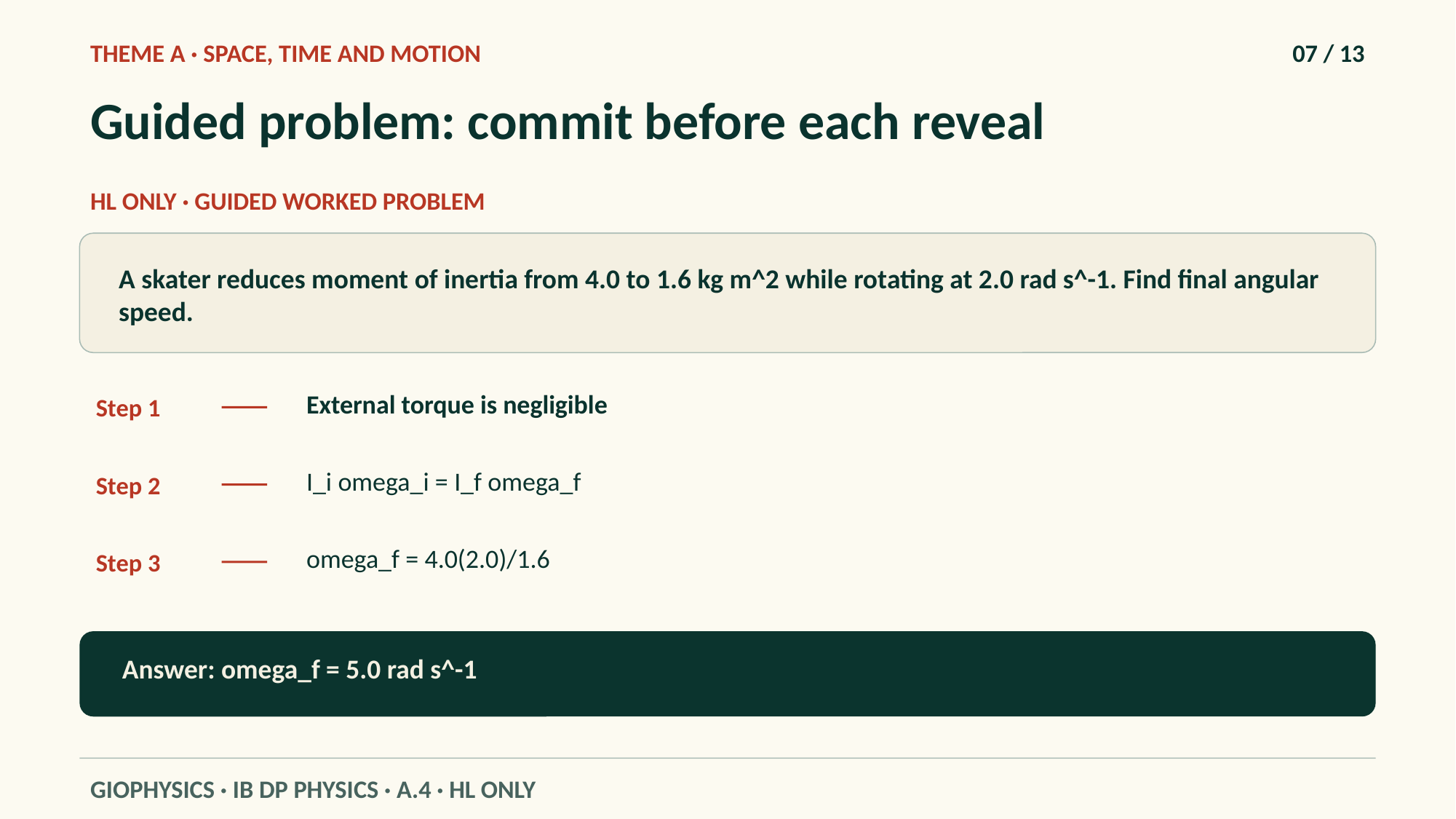

THEME A · SPACE, TIME AND MOTION
07 / 13
Guided problem: commit before each reveal
HL ONLY · GUIDED WORKED PROBLEM

A skater reduces moment of inertia from 4.0 to 1.6 kg m^2 while rotating at 2.0 rad s^-1. Find final angular speed.
External torque is negligible
Step 1

I_i omega_i = I_f omega_f
Step 2

omega_f = 4.0(2.0)/1.6
Step 3

Answer: omega_f = 5.0 rad s^-1

GIOPHYSICS · IB DP PHYSICS · A.4 · HL ONLY